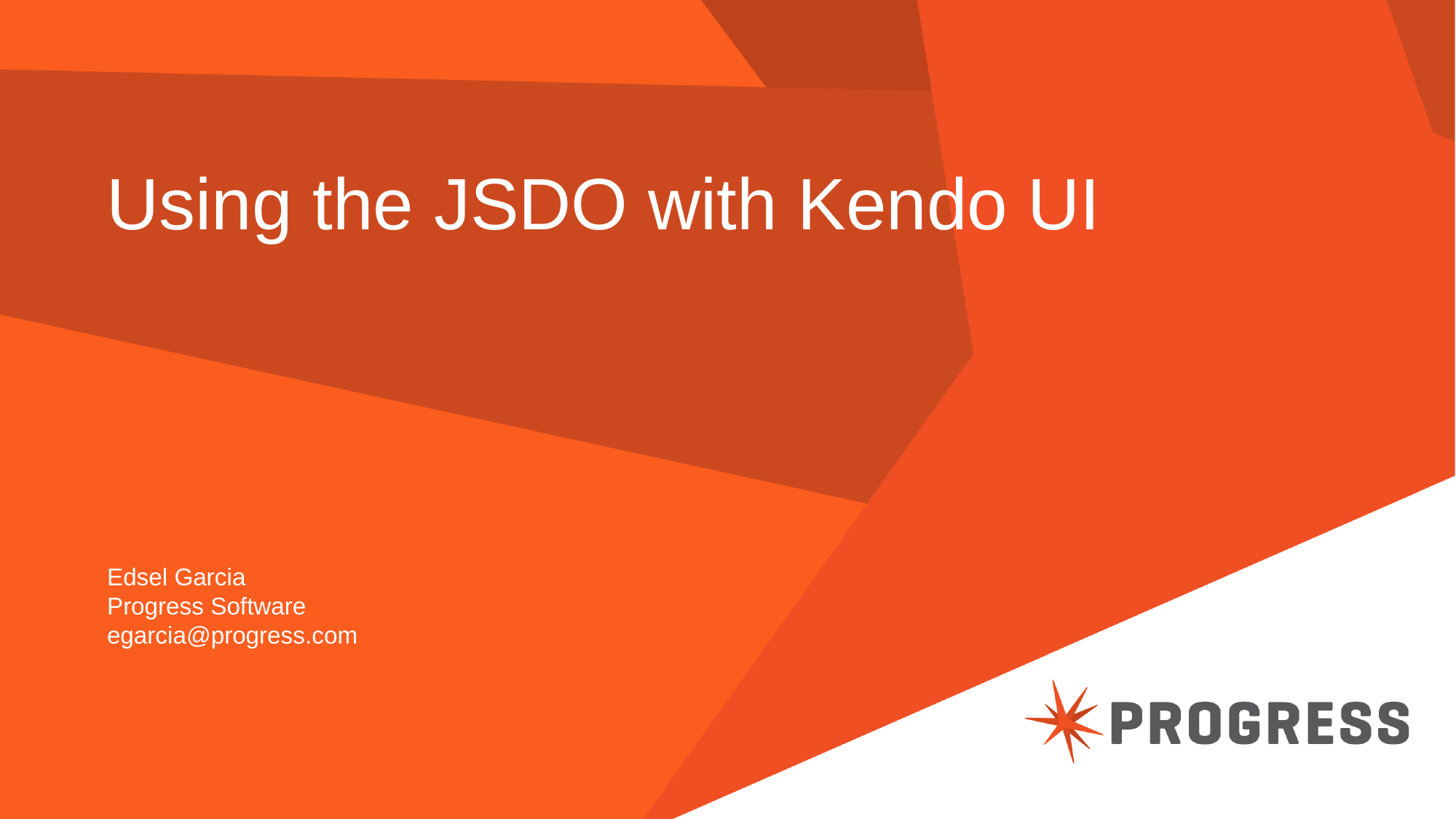

# Using the JSDO with Kendo UI

Edsel Garcia
Progress Software
egarcia@progress.com